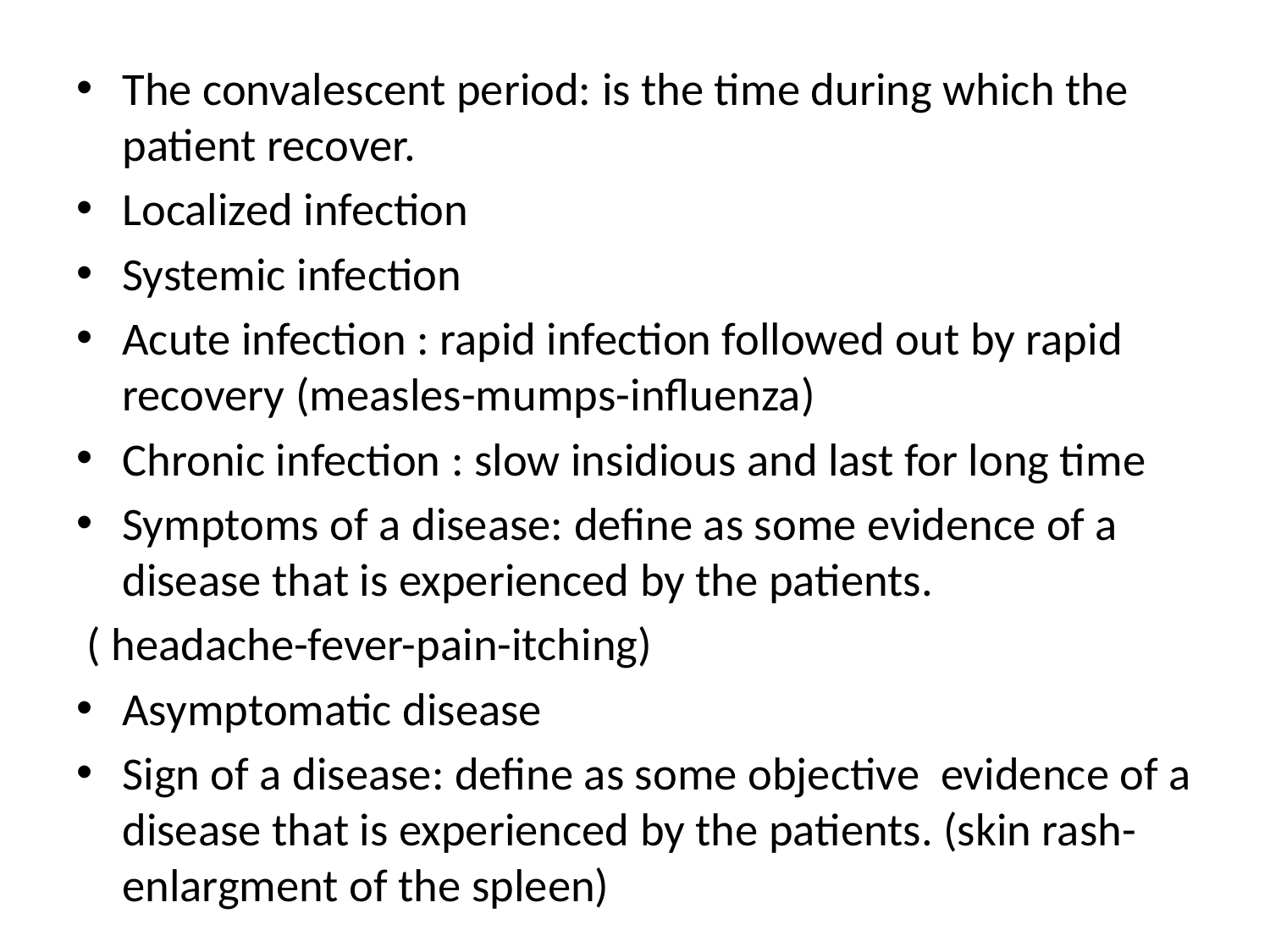

The convalescent period: is the time during which the patient recover.
Localized infection
Systemic infection
Acute infection : rapid infection followed out by rapid recovery (measles-mumps-influenza)
Chronic infection : slow insidious and last for long time
Symptoms of a disease: define as some evidence of a disease that is experienced by the patients.
 ( headache-fever-pain-itching)
Asymptomatic disease
Sign of a disease: define as some objective  evidence of a disease that is experienced by the patients. (skin rash-enlargment of the spleen)